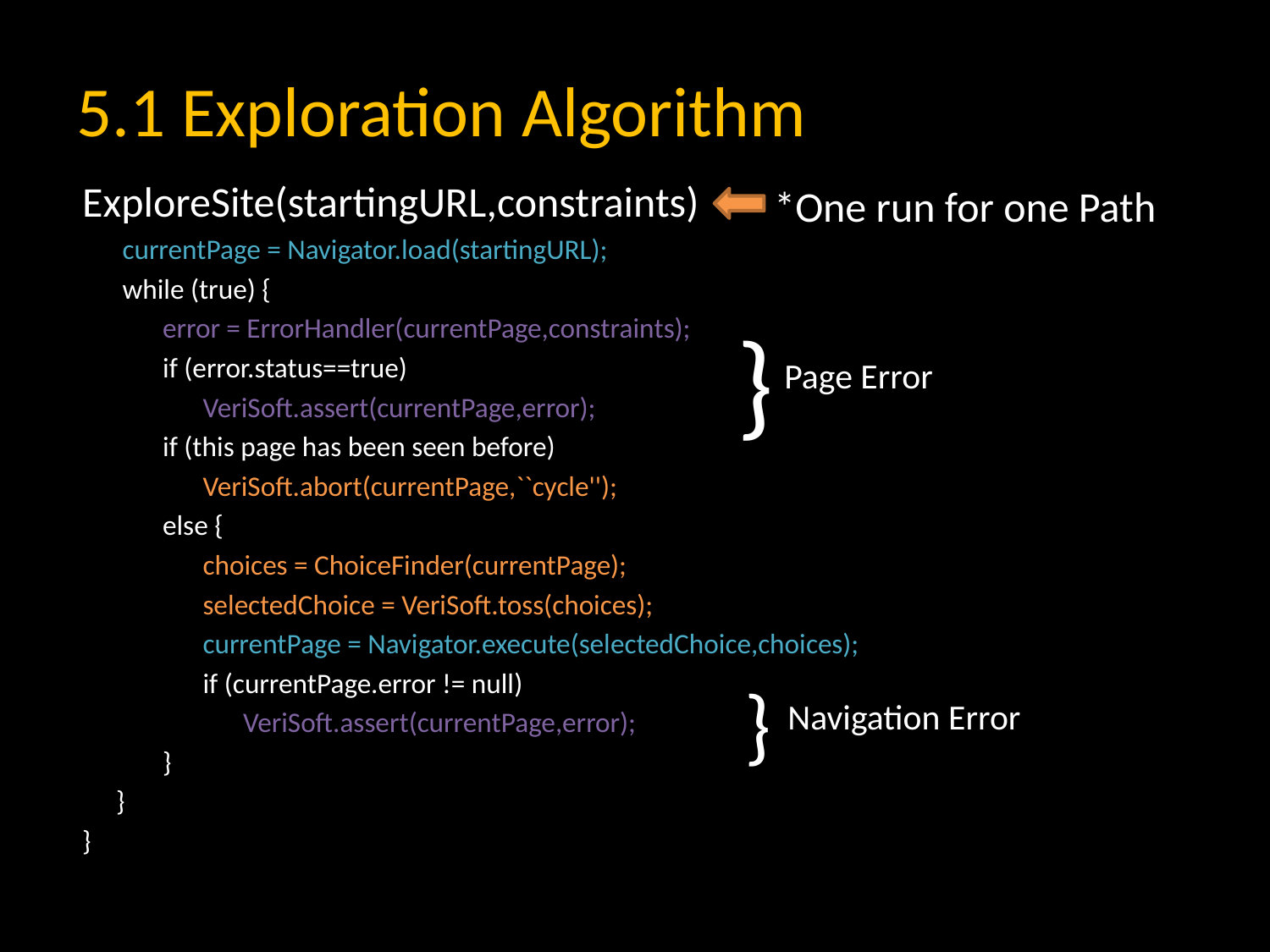

# 5.1 Exploration Algorithm
ExploreSite(startingURL,constraints)
….. currentPage = Navigator.load(startingURL);
….. while (true) {
….. ….. error = ErrorHandler(currentPage,constraints);
….. ….. if (error.status==true)
….. ….. ….. VeriSoft.assert(currentPage,error);
….. ….. if (this page has been seen before)
….. ….. ….. VeriSoft.abort(currentPage,``cycle'');
….. ….. else {
….. ….. ….. choices = ChoiceFinder(currentPage);
….. ….. ….. selectedChoice = VeriSoft.toss(choices);
….. ….. ….. currentPage = Navigator.execute(selectedChoice,choices);
….. ….. ….. if (currentPage.error != null)
….. ….. ….. ….. VeriSoft.assert(currentPage,error);
….. ….. }
…..}
}
*One run for one Path

}
Page Error
}
Navigation Error